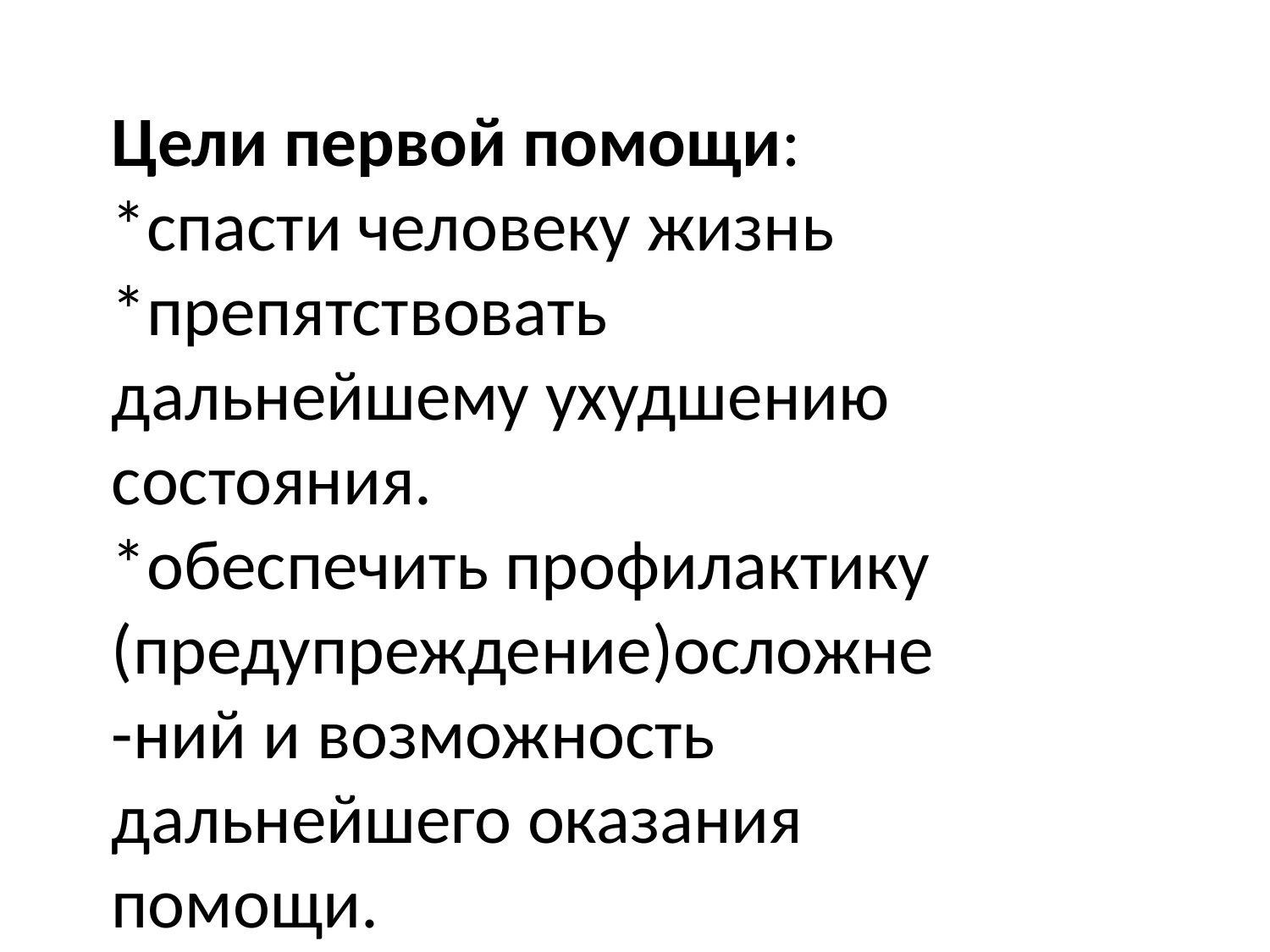

Цели первой помощи:
*спасти человеку жизнь
*препятствовать дальнейшему ухудшению состояния.
*обеспечить профилактику (предупреждение)осложне-ний и возможность дальнейшего оказания помощи.